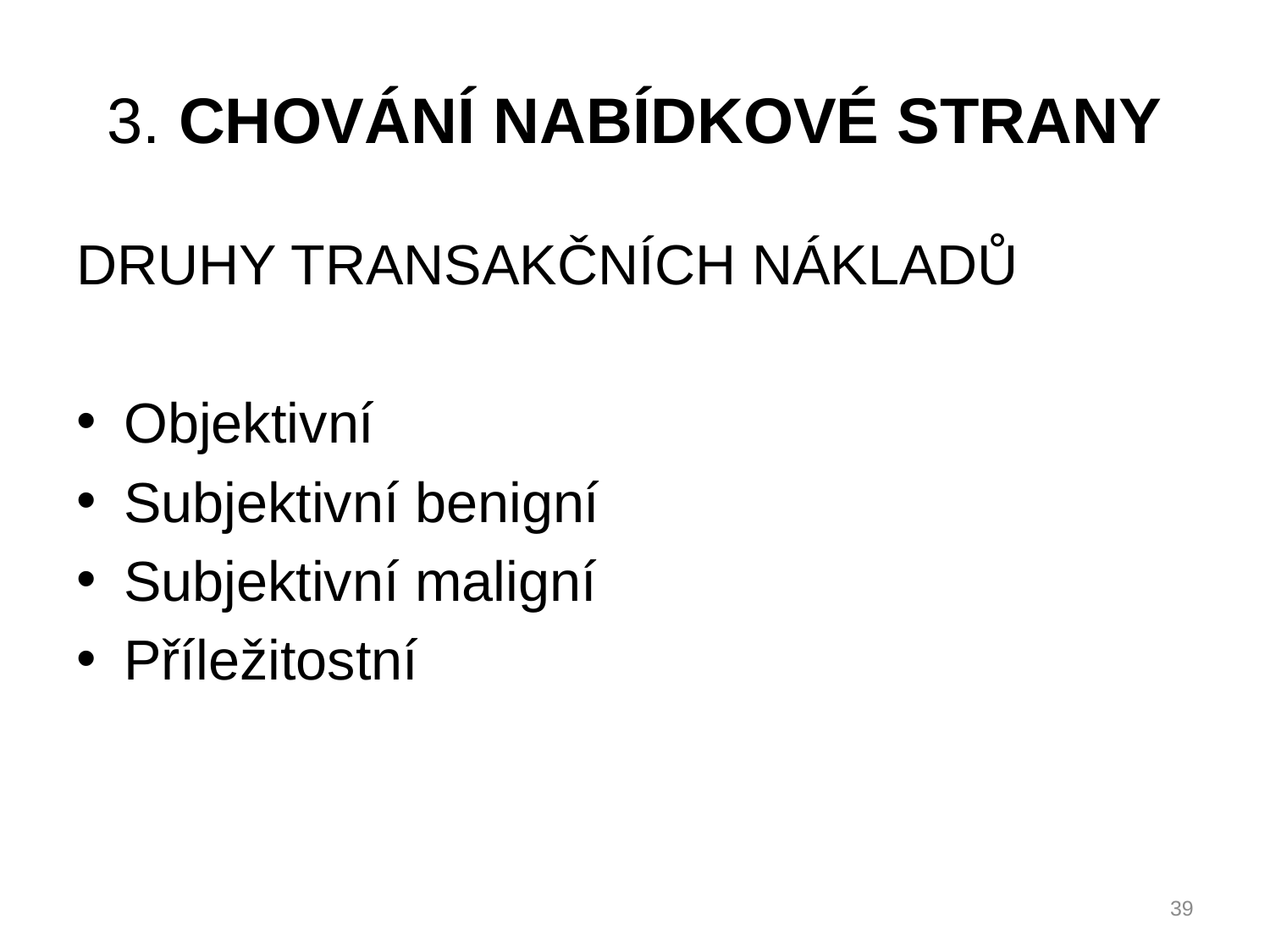

# 3. chování NABÍDKOVÉ strany
DRUHY TRANSAKČNÍCH NÁKLADŮ

Objektivní
Subjektivní benigní
Subjektivní maligní
Příležitostní
39